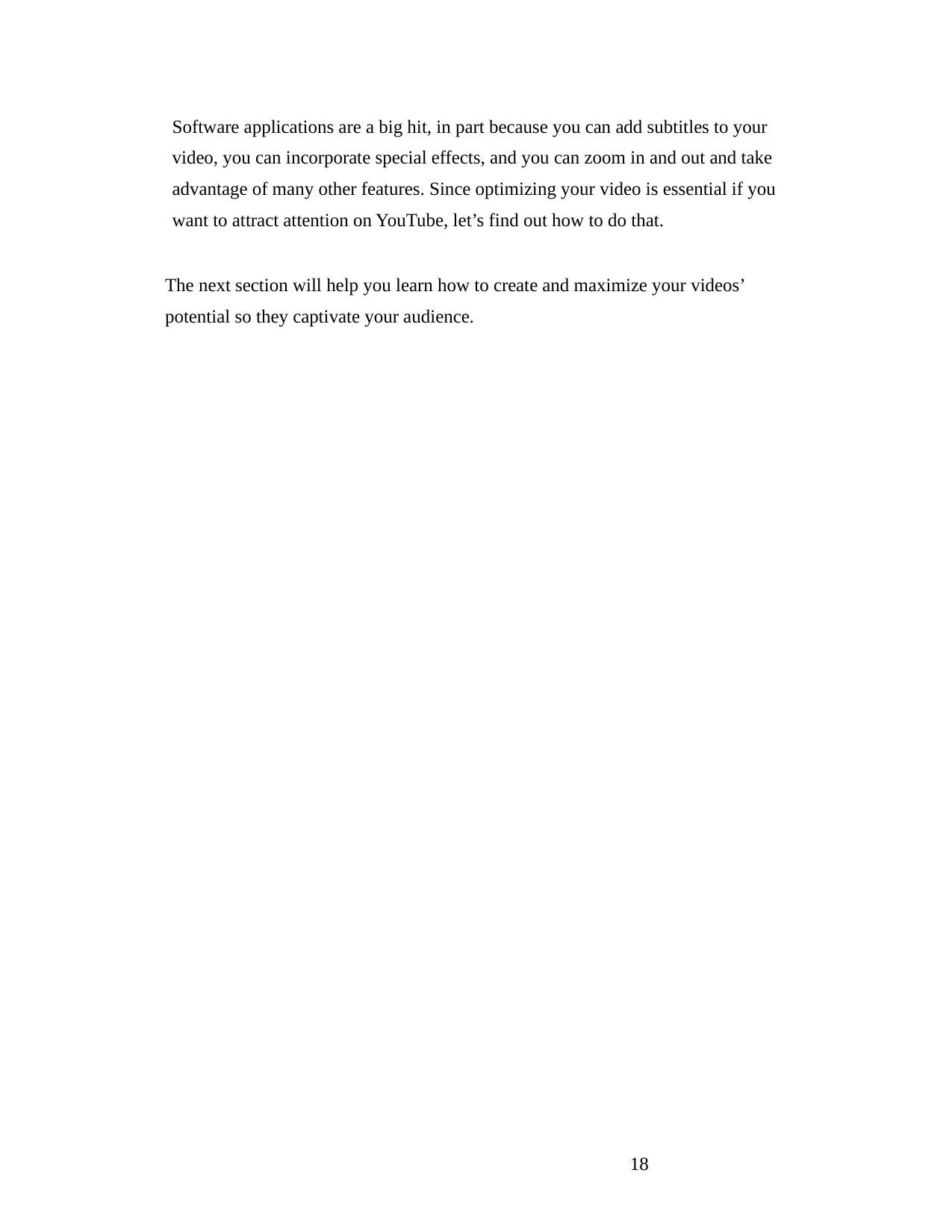

Software applications are a big hit, in part because you can add subtitles to your
video, you can incorporate special effects, and you can zoom in and out and take
advantage of many other features. Since optimizing your video is essential if you
want to attract attention on YouTube, let’s find out how to do that.
The next section will help you learn how to create and maximize your videos’
potential so they captivate your audience.
18